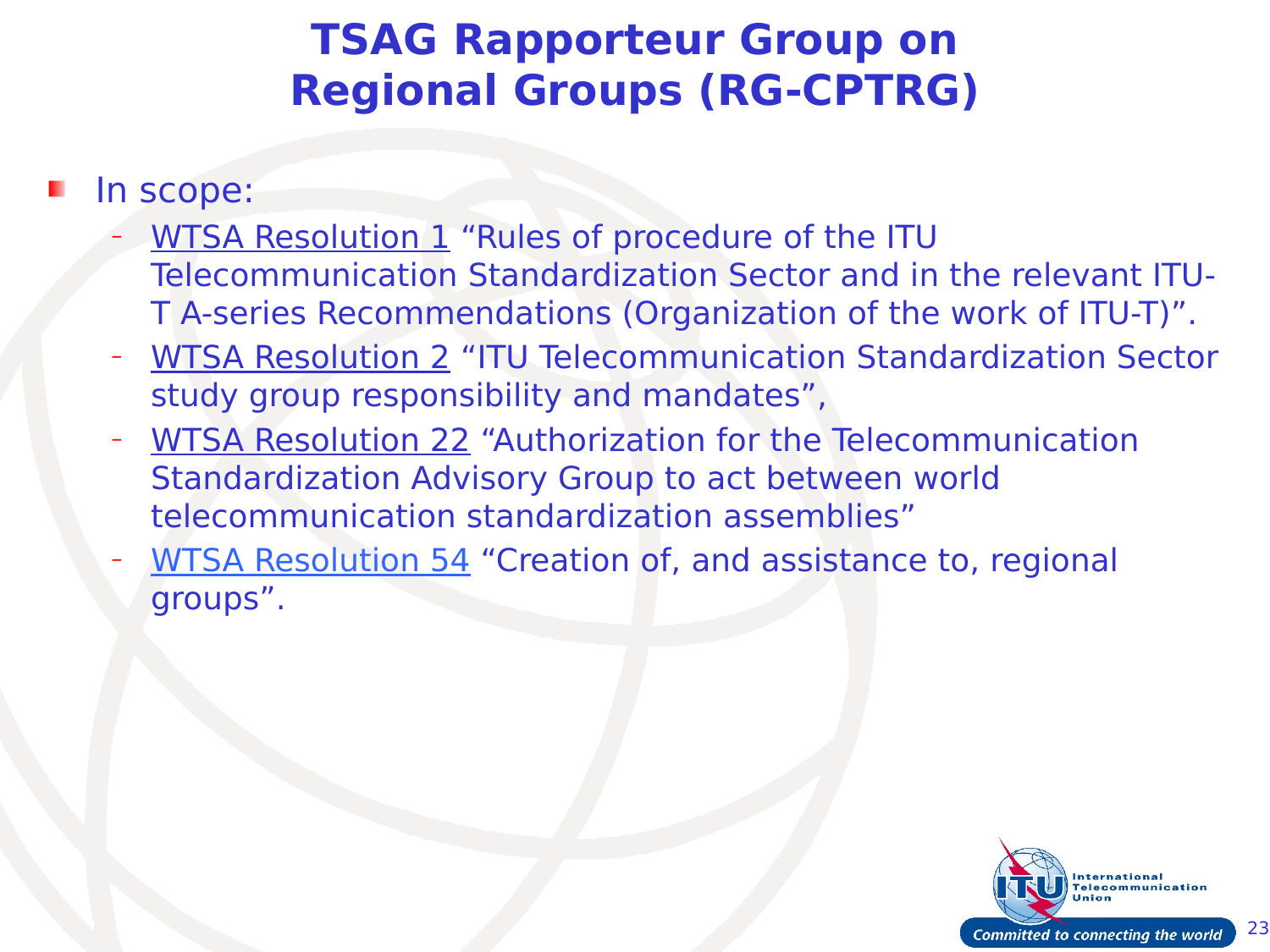

# TSAG Rapporteur Group on Regional Groups​​ (RG-CPTRG)
In scope:
WTSA Resolution 1 “Rules of procedure of the ITU Telecommunication Standardization Sector and in the relevant ITU-T A-series Recommendations (Organization of the work of ITU-T)”.
WTSA Resolution 2 “ITU Telecommunication Standardization Sector study group responsibility and mandates”,
WTSA Resolution 22 “Authorization for the Telecommunication Standardization Advisory Group to act between world telecommunication standardization assemblies”
WTSA Resolution 54 “Creation of, and assistance to, regional groups”.

23